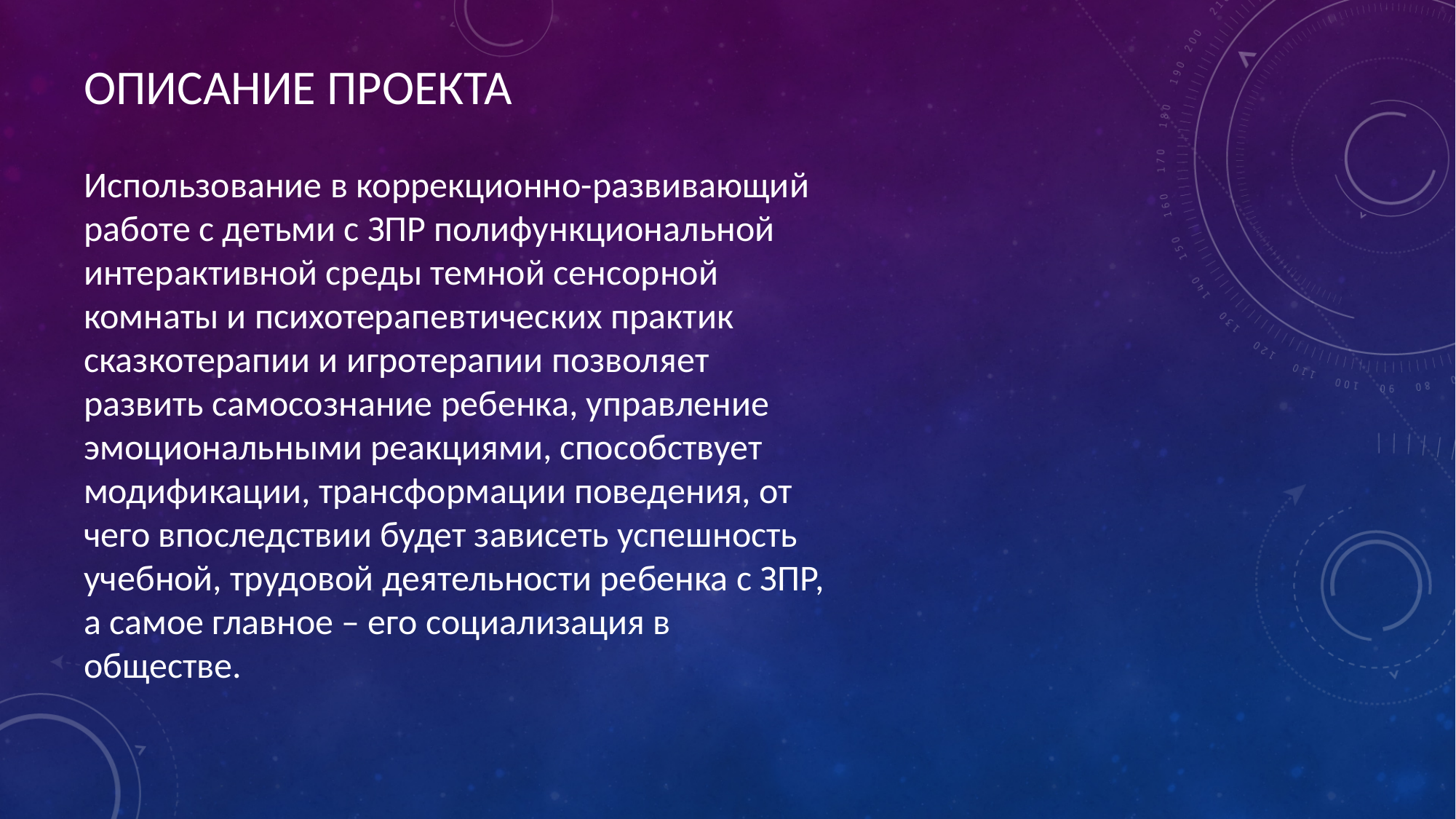

# Описание проекта
Использование в коррекционно-развивающий работе с детьми с ЗПР полифункциональной интерактивной среды темной сенсорной комнаты и психотерапевтических практик сказкотерапии и игротерапии позволяет развить самосознание ребенка, управление эмоциональными реакциями, способствует модификации, трансформации поведения, от чего впоследствии будет зависеть успешность учебной, трудовой деятельности ребенка с ЗПР, а самое главное – его социализация в обществе.